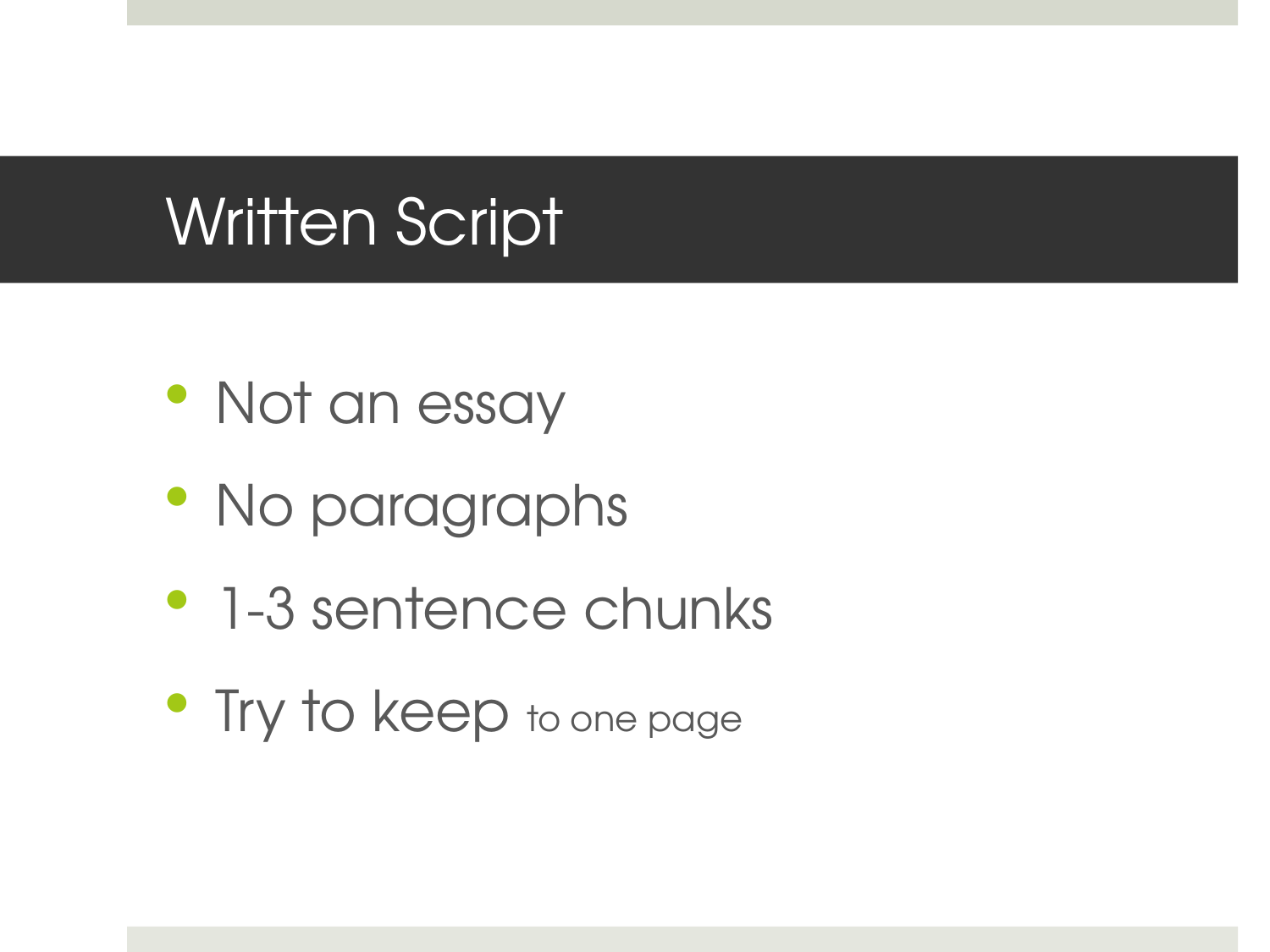

# Written Script
Not an essay
No paragraphs
1-3 sentence chunks
Try to keep to one page